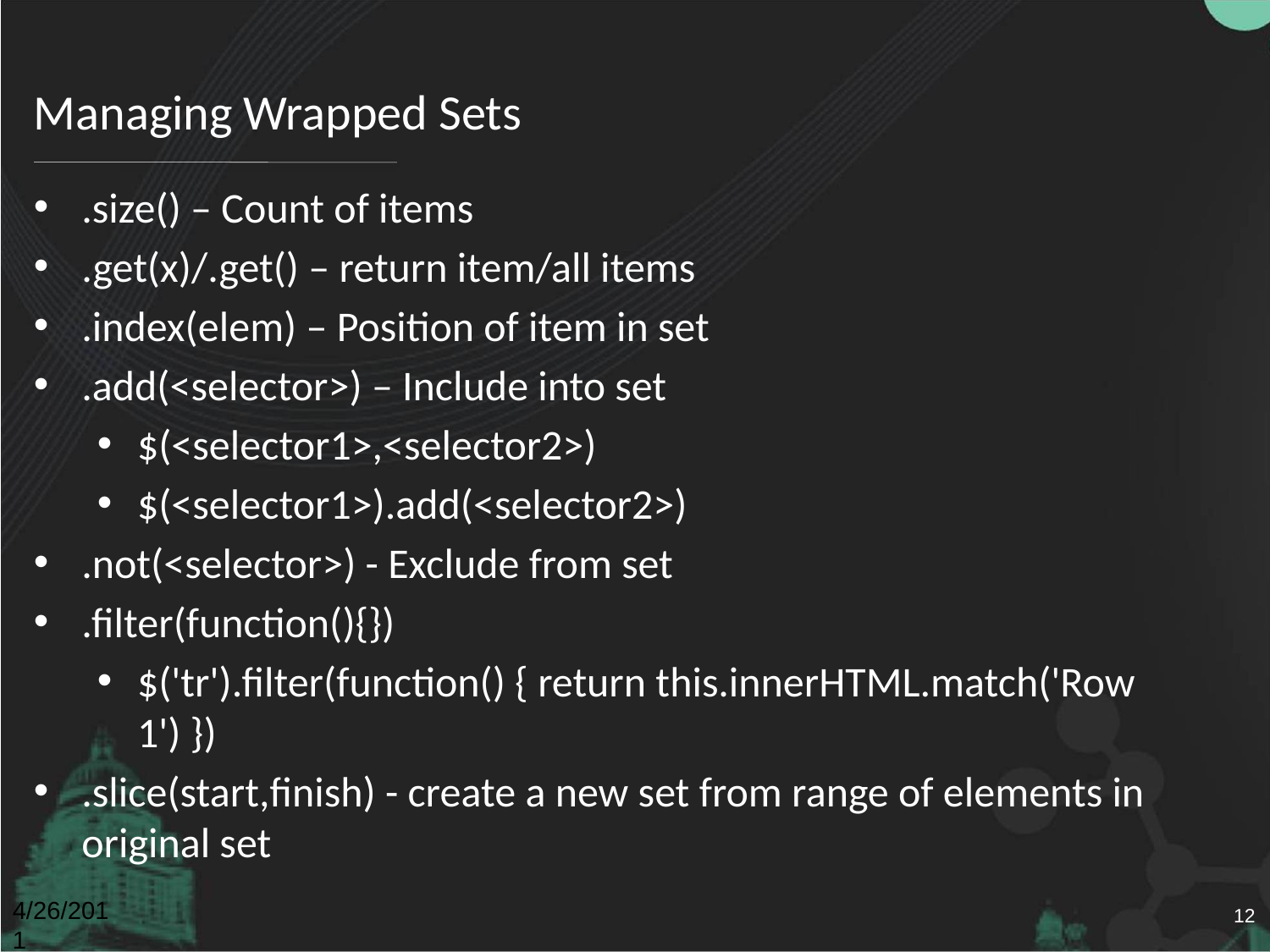

# Managing Wrapped Sets
.size() – Count of items
.get(x)/.get() – return item/all items
.index(elem) – Position of item in set
.add(<selector>) – Include into set
$(<selector1>,<selector2>)
$(<selector1>).add(<selector2>)
.not(<selector>) - Exclude from set
.filter(function(){})
$('tr').filter(function() { return this.innerHTML.match('Row 1') })
.slice(start,finish) - create a new set from range of elements in original set

4/26/2011
12